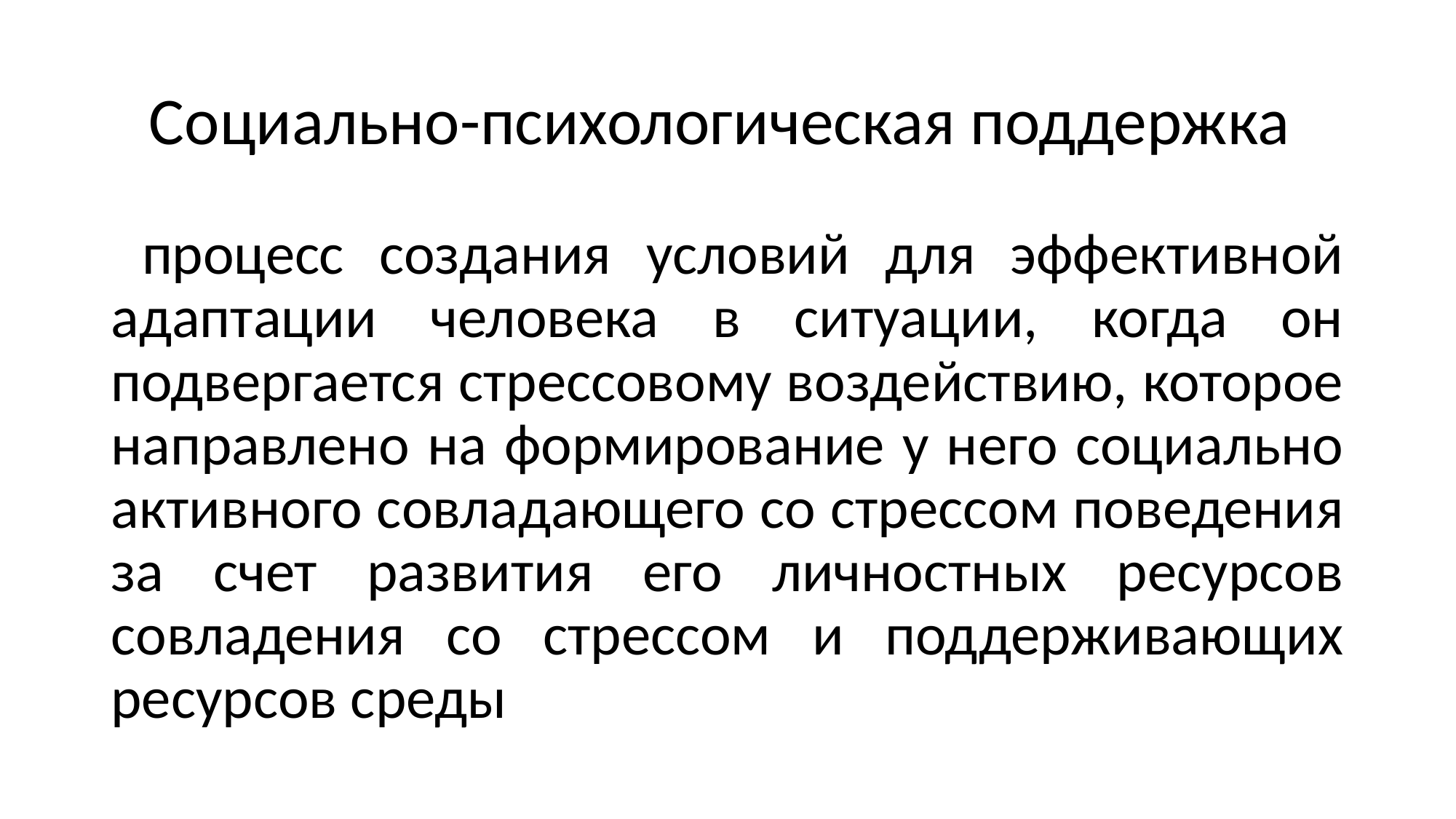

# Социально-психологическая поддержка
 процесс создания условий для эффективной адаптации человека в ситуации, когда он подвергается стрессовому воздействию, которое направлено на формирование у него социально активного совладающего со стрессом поведения за счет развития его личностных ресурсов совладения со стрессом и поддерживающих ресурсов среды